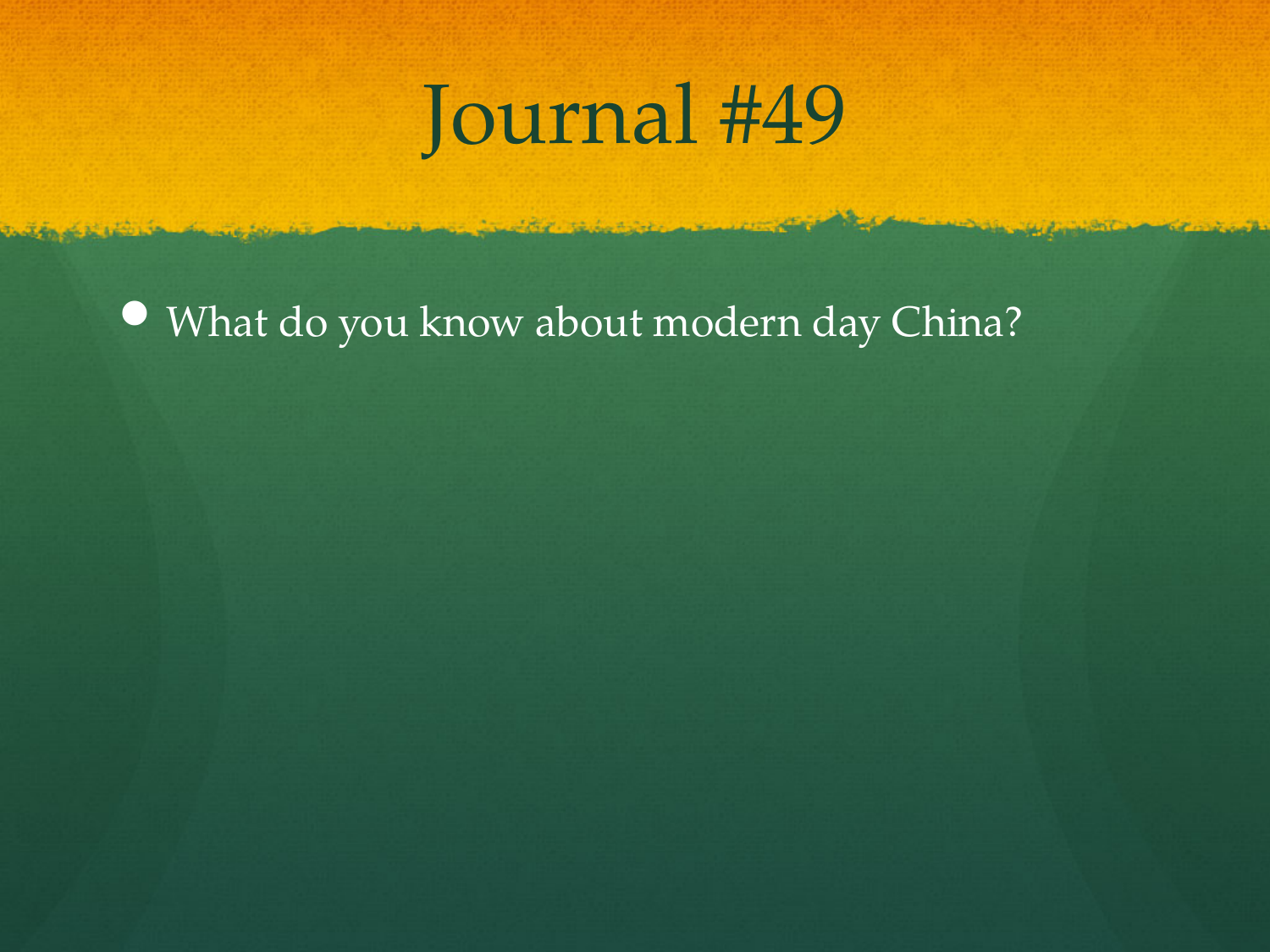

# Journal #49
What do you know about modern day China?